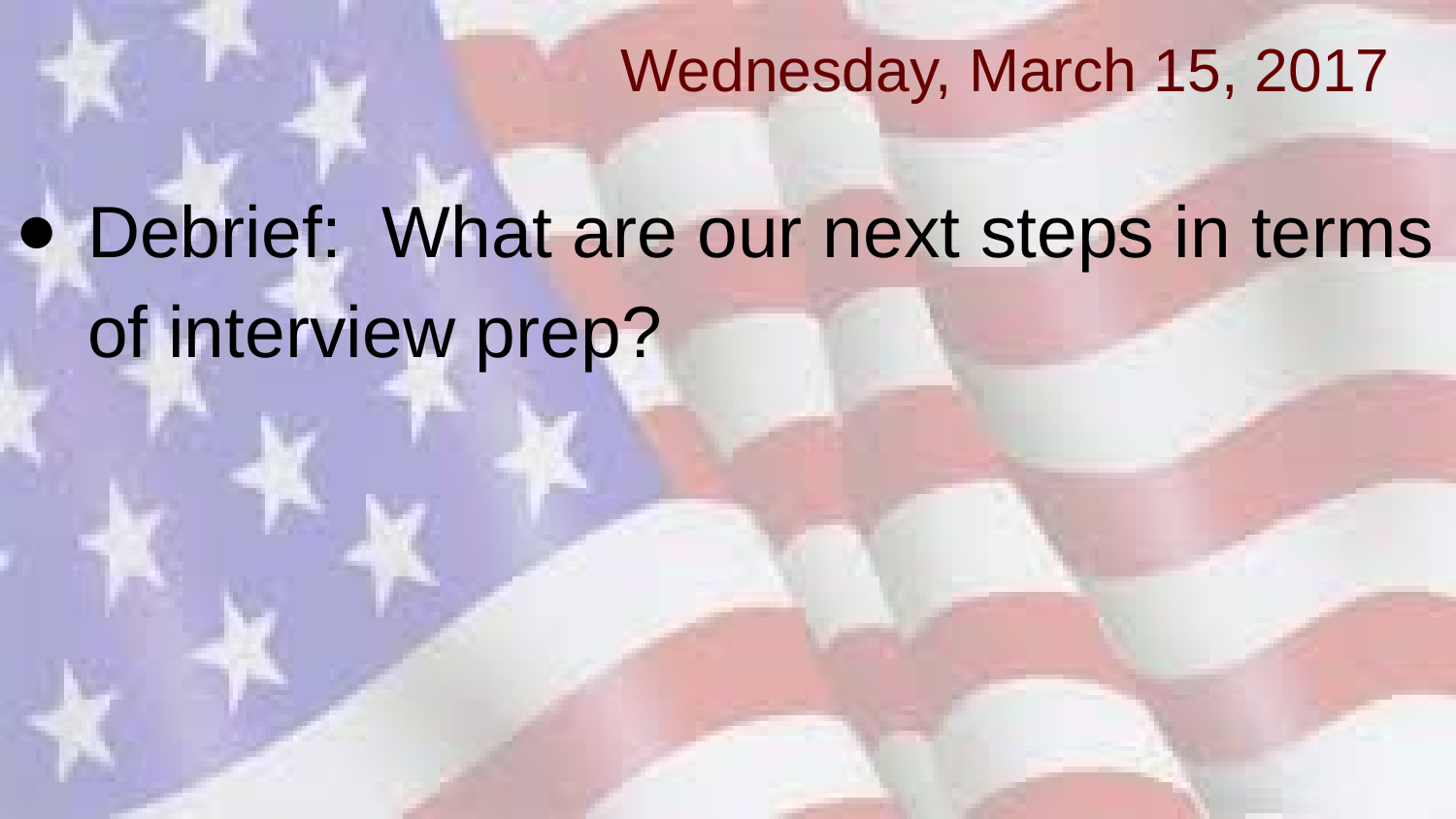

# Wednesday, March 15, 2017

Debrief:  What are our next steps in terms of interview prep?